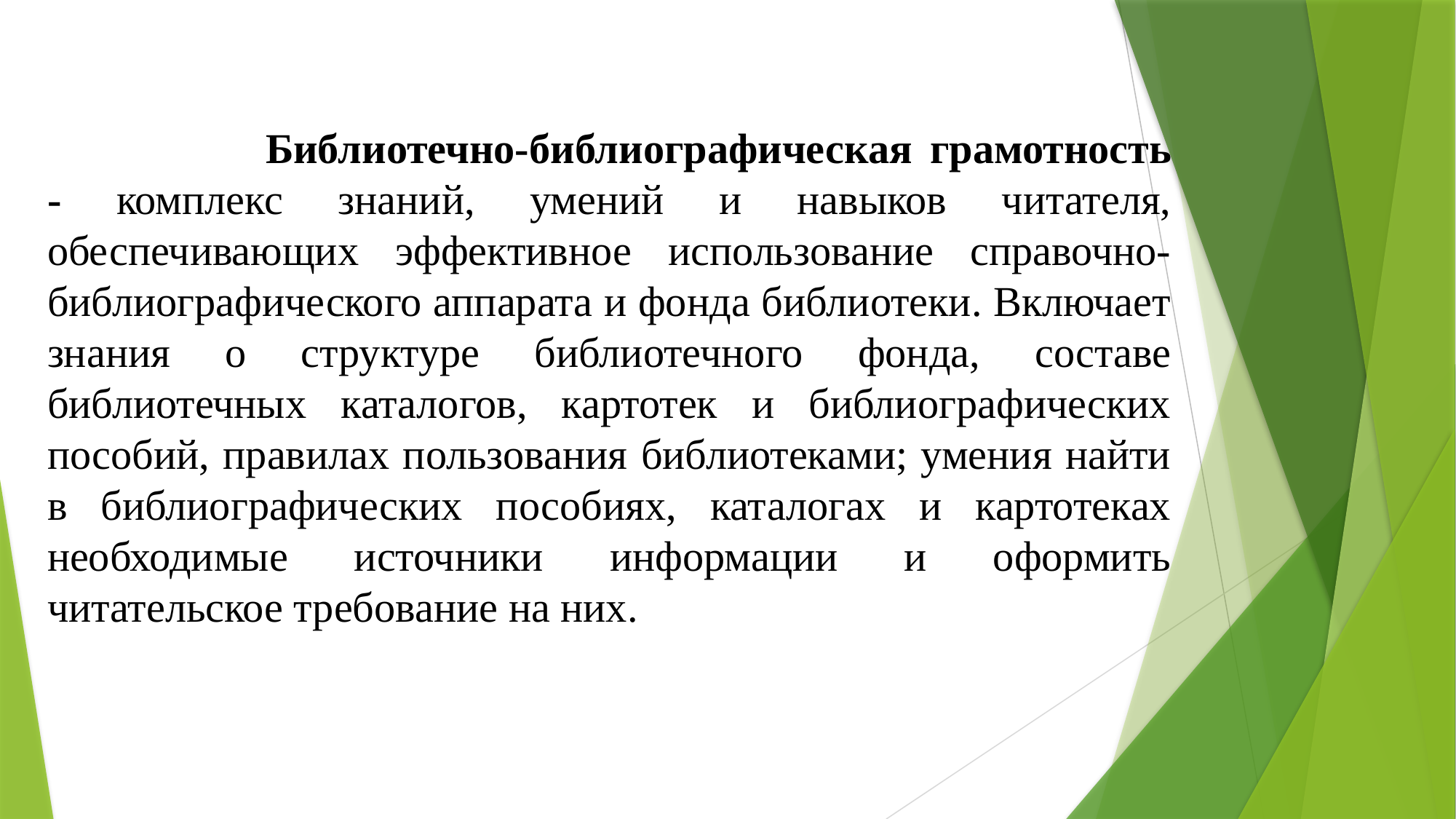

Библиотечно-библиографическая грамотность - комплекс знаний, умений и навыков читателя, обеспечивающих эффективное использование справочно-библиографического аппарата и фонда библиотеки. Включает знания о структуре библиотечного фонда, составе библиотечных каталогов, картотек и библиографических пособий, правилах пользования библиотеками; умения найти в библиографических пособиях, каталогах и картотеках необходимые источники информации и оформить читательское требование на них.